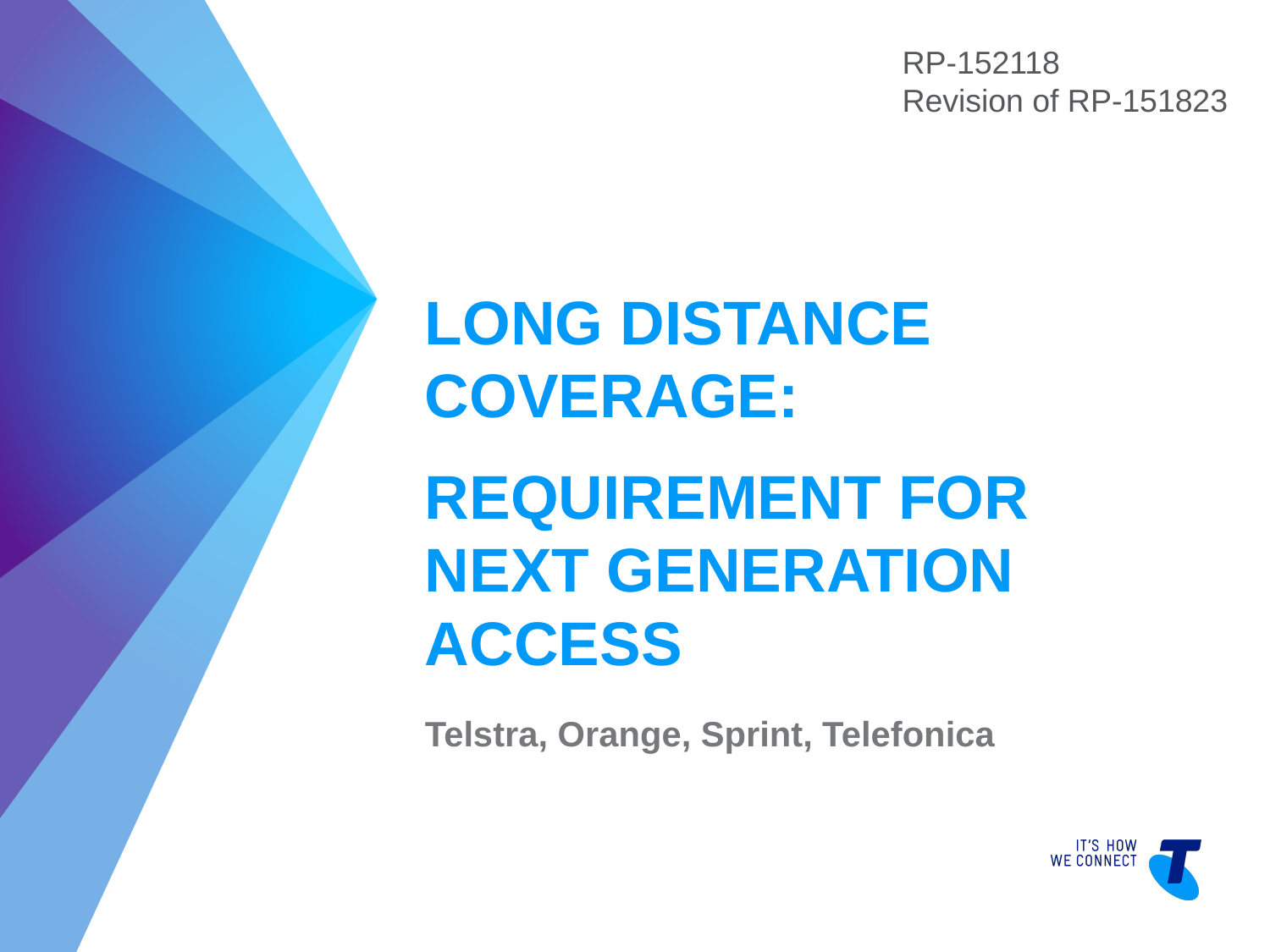

RP-152118
Revision of RP-151823
Long Distance Coverage:
Requirement for next generation access

Telstra, Orange, Sprint, Telefonica